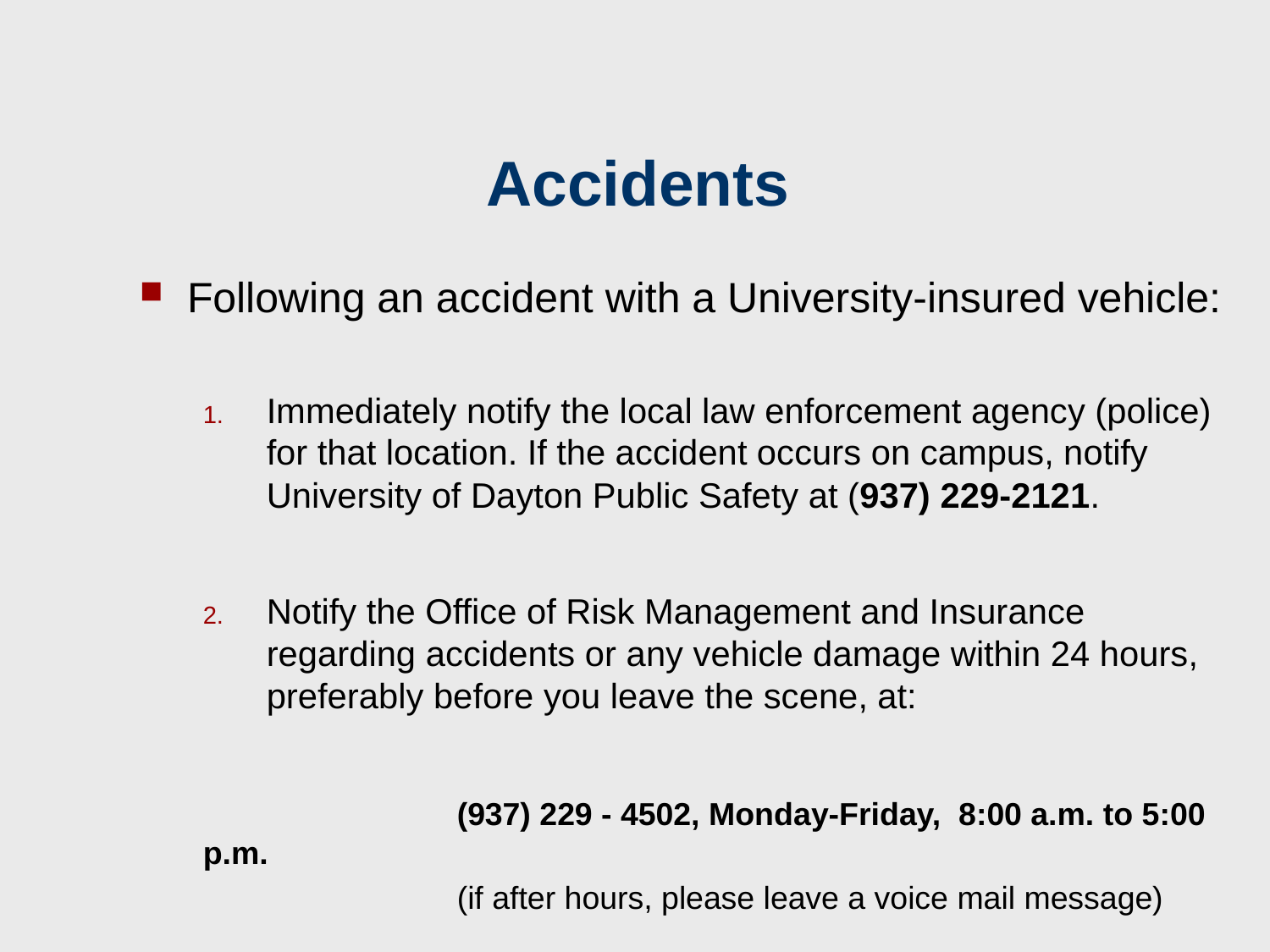

# Accidents
Following an accident with a University-insured vehicle:

Immediately notify the local law enforcement agency (police) for that location. If the accident occurs on campus, notify University of Dayton Public Safety at (937) 229-2121.

Notify the Office of Risk Management and Insurance regarding accidents or any vehicle damage within 24 hours, preferably before you leave the scene, at:

		(937) 229 - 4502, Monday-Friday,  8:00 a.m. to 5:00 p.m.
		(if after hours, please leave a voice mail message)